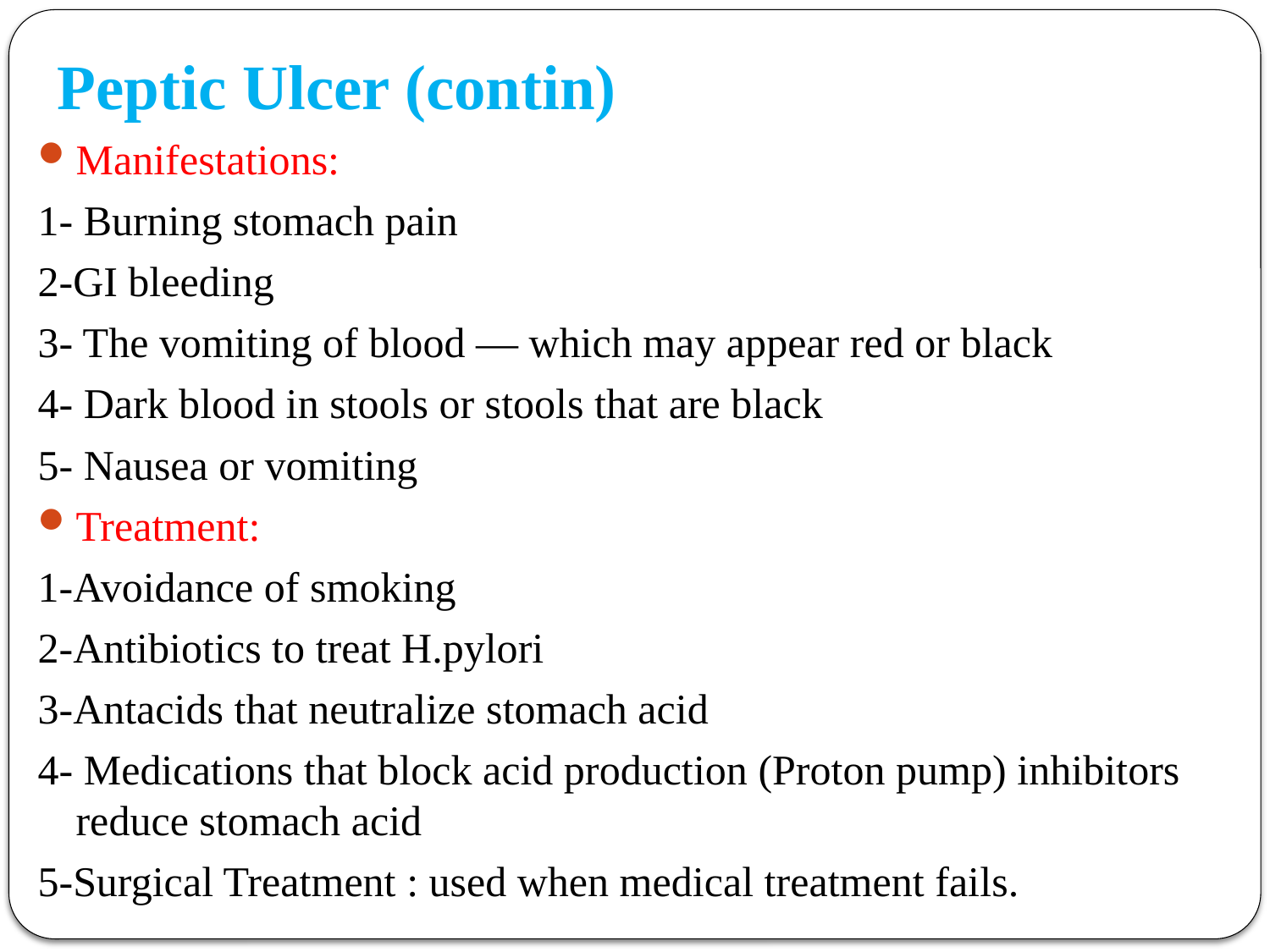

# Peptic Ulcer (contin)
Manifestations:
1- Burning stomach pain
2-GI bleeding
3- The vomiting of blood — which may appear red or black
4- Dark blood in stools or stools that are black
5- Nausea or vomiting
Treatment:
1-Avoidance of smoking
2-Antibiotics to treat H.pylori
3-Antacids that neutralize stomach acid
4- Medications that block acid production (Proton pump) inhibitors reduce stomach acid
5-Surgical Treatment : used when medical treatment fails.